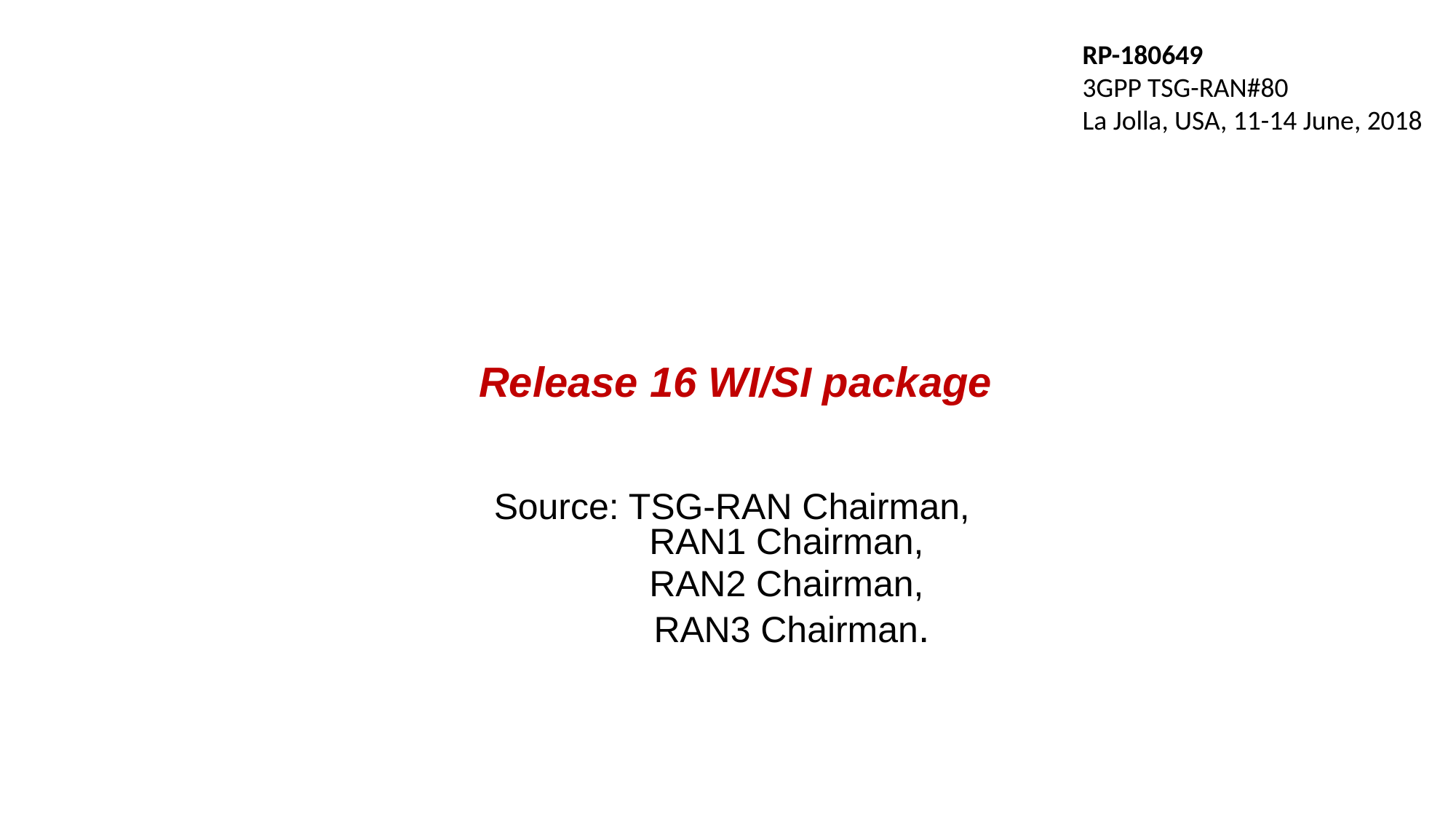

RP-180649
3GPP TSG-RAN#80
La Jolla, USA, 11-14 June, 2018

# Release 16 WI/SI package

Source: TSG-RAN Chairman,
	RAN1 Chairman,
	RAN2 Chairman,
	RAN3 Chairman.